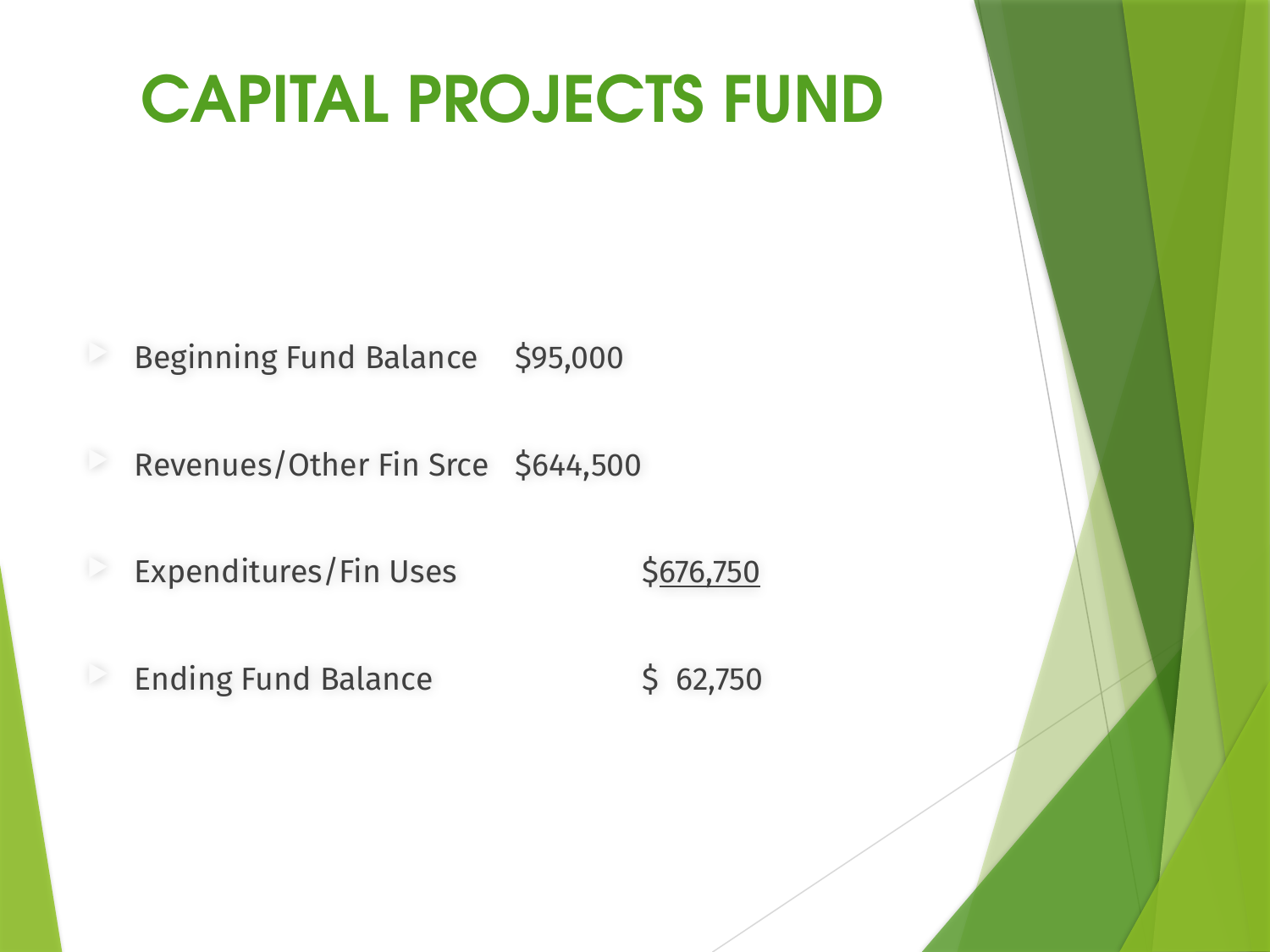

# CCAPITAL PROJECTS FUND

Beginning Fund Balance	$95,000

Revenues/Other Fin Srce	$644,500

Expenditures/Fin Uses		$676,750

Ending Fund Balance		$  62,750